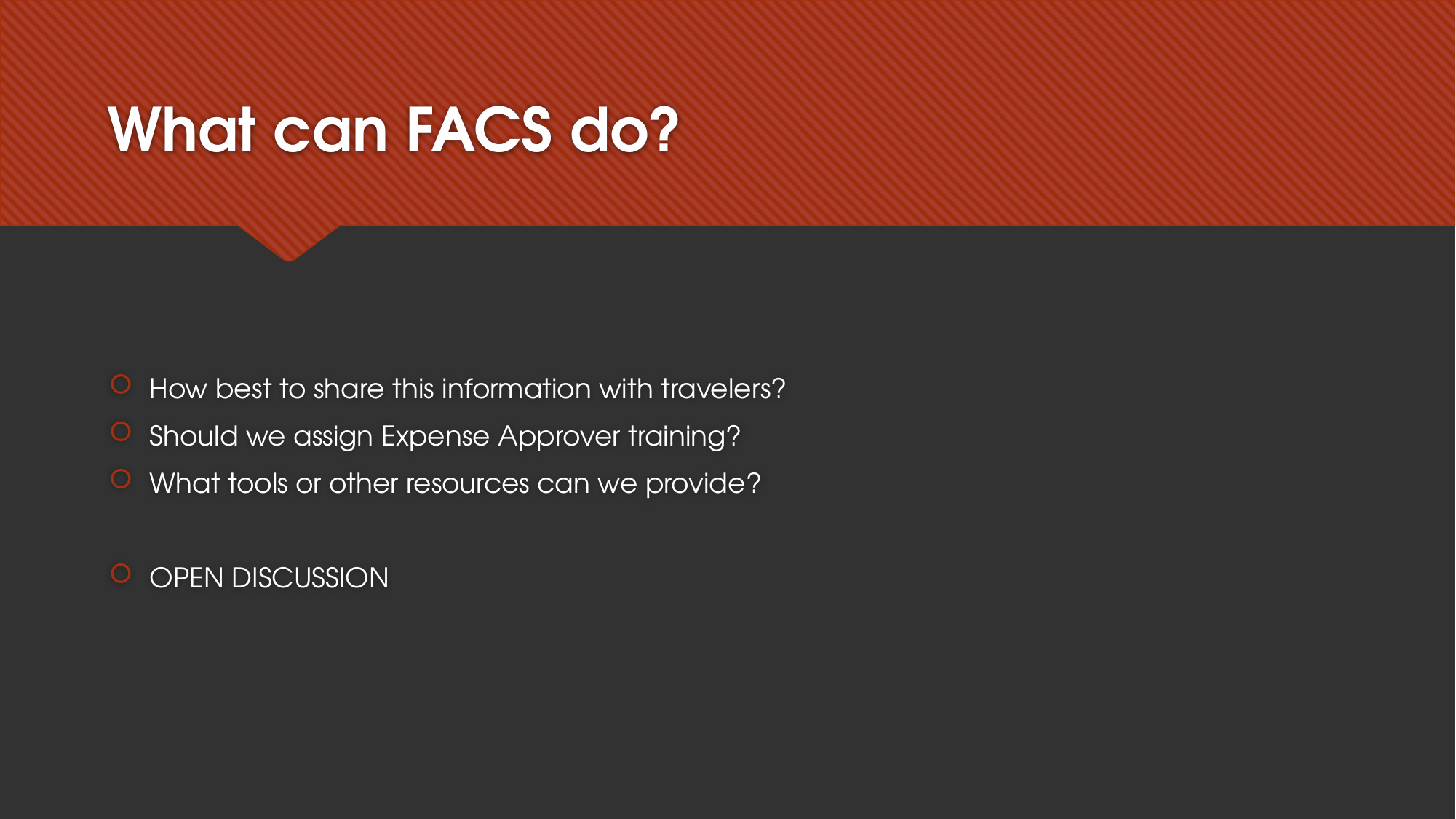

# What can FACS do?
How best to share this information with travelers?
Should we assign Expense Approver training?
What tools or other resources can we provide?

OPEN DISCUSSION